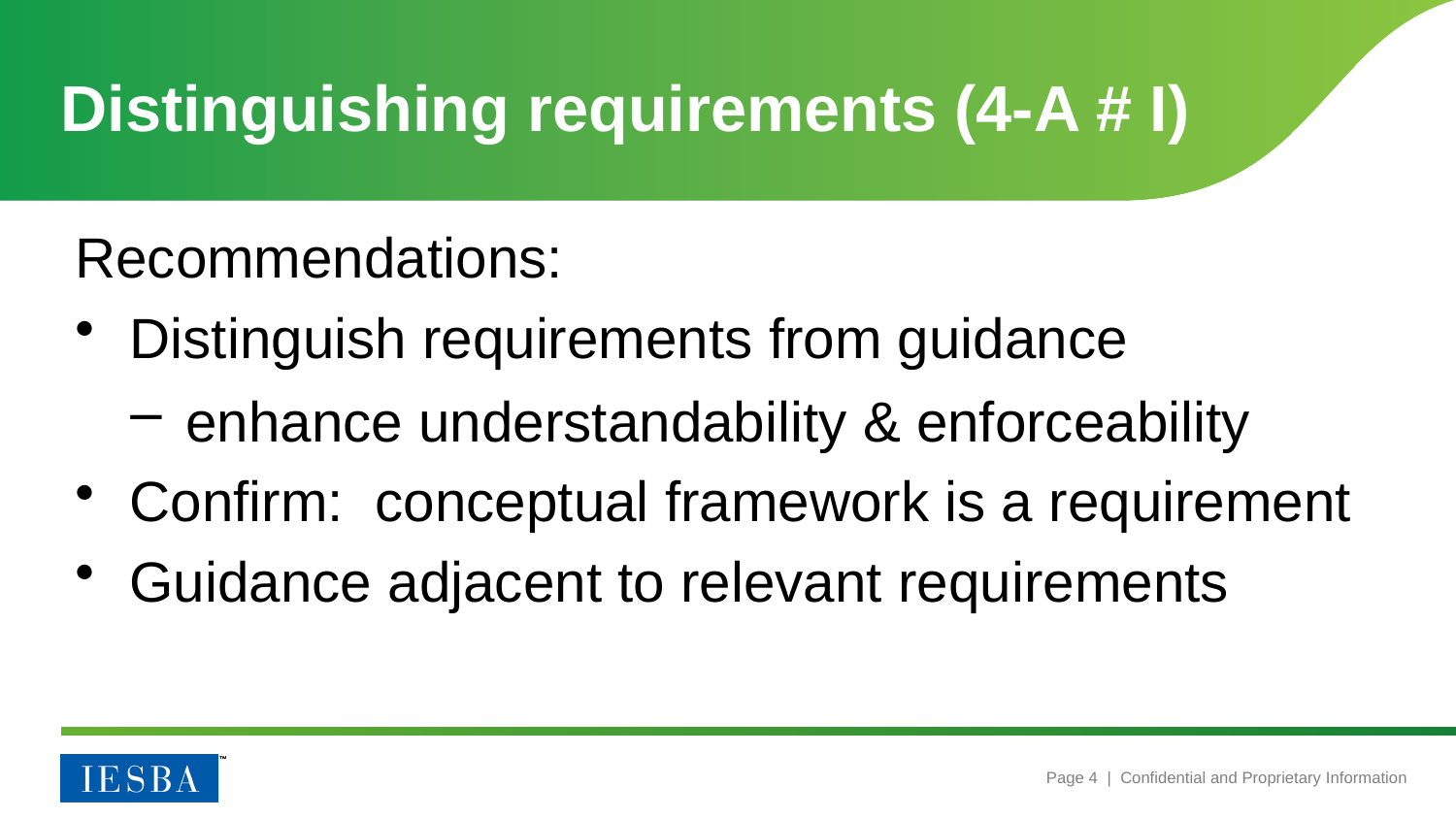

# Distinguishing requirements (4-A # I)
Recommendations:
Distinguish requirements from guidance
enhance understandability & enforceability
Confirm:  conceptual framework is a requirement
Guidance adjacent to relevant requirements